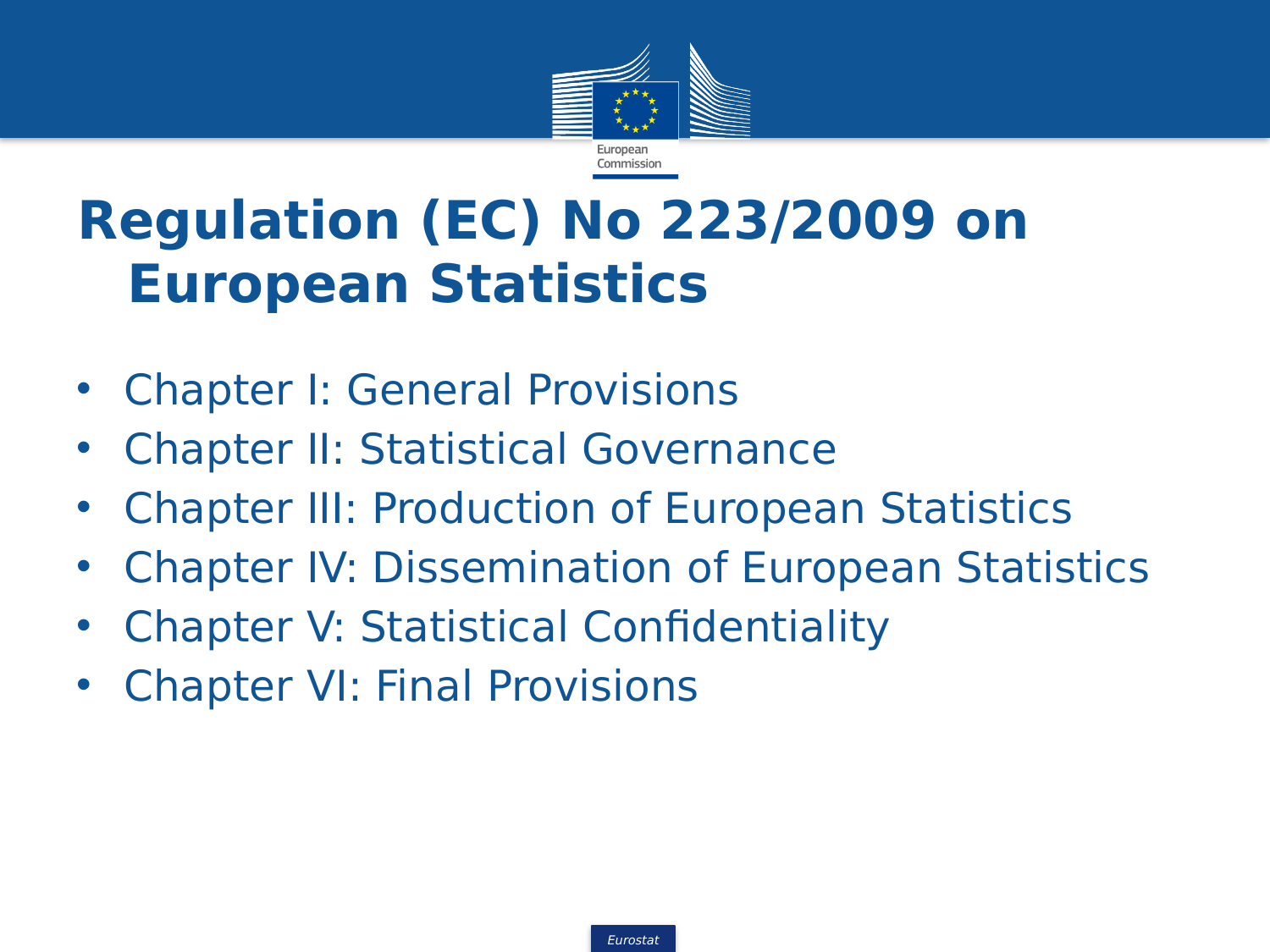

# Regulation (EC) No 223/2009 on European Statistics
Chapter I: General Provisions
Chapter II: Statistical Governance
Chapter III: Production of European Statistics
Chapter IV: Dissemination of European Statistics
Chapter V: Statistical Confidentiality
Chapter VI: Final Provisions